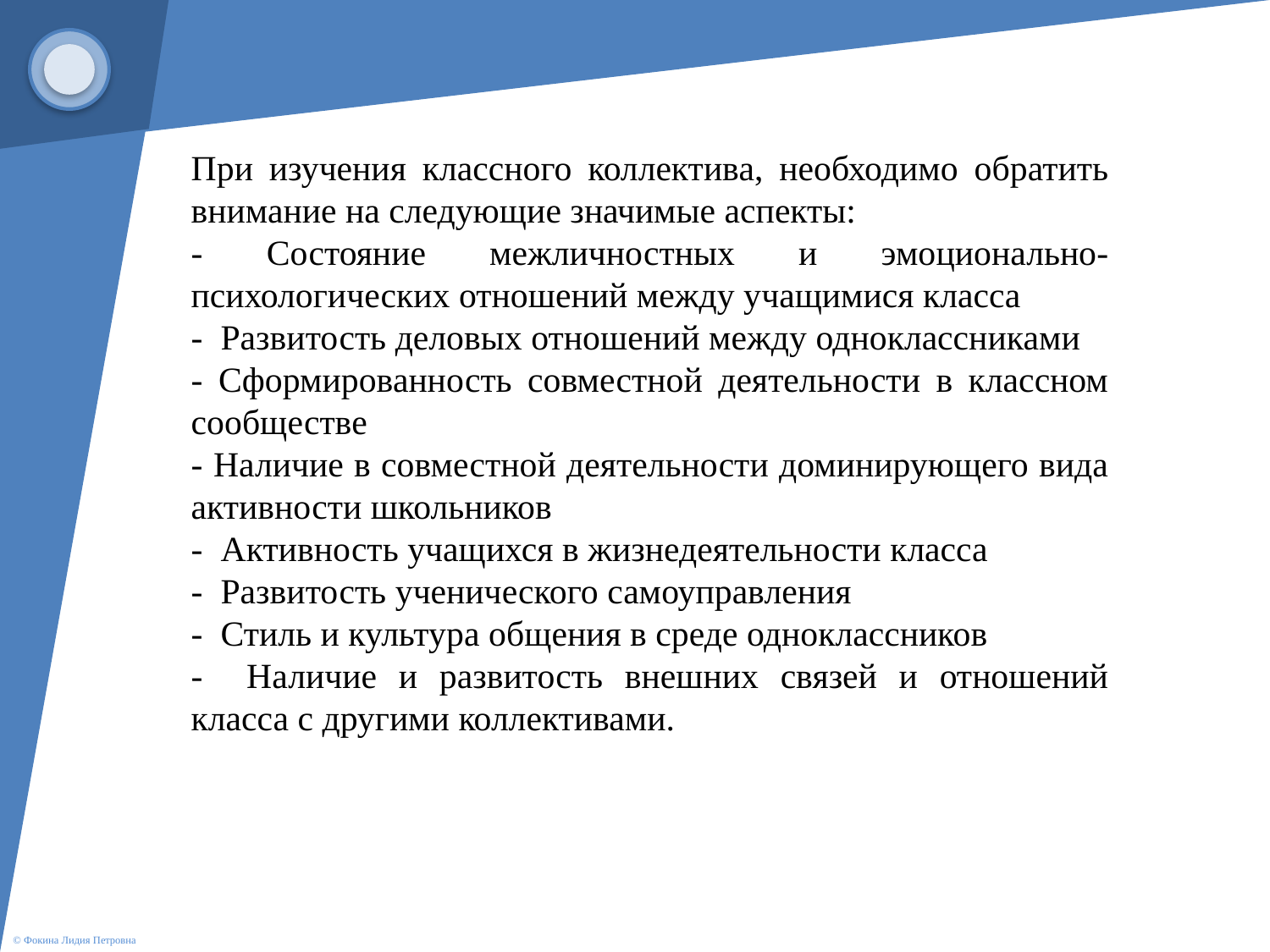

При изучения классного коллектива, необходимо обратить внимание на следующие значимые аспекты:
- Состояние межличностных и эмоционально-психологических отношений между учащимися класса
-  Развитость деловых отношений между одноклассниками
- Сформированность совместной деятельности в классном сообществе
- Наличие в совместной деятельности доминирующего вида активности школьников
-  Активность учащихся в жизнедеятельности класса
-  Развитость ученического самоуправления
-  Стиль и культура общения в среде одноклассников
-  Наличие и развитость внешних связей и отношений класса с другими коллективами.